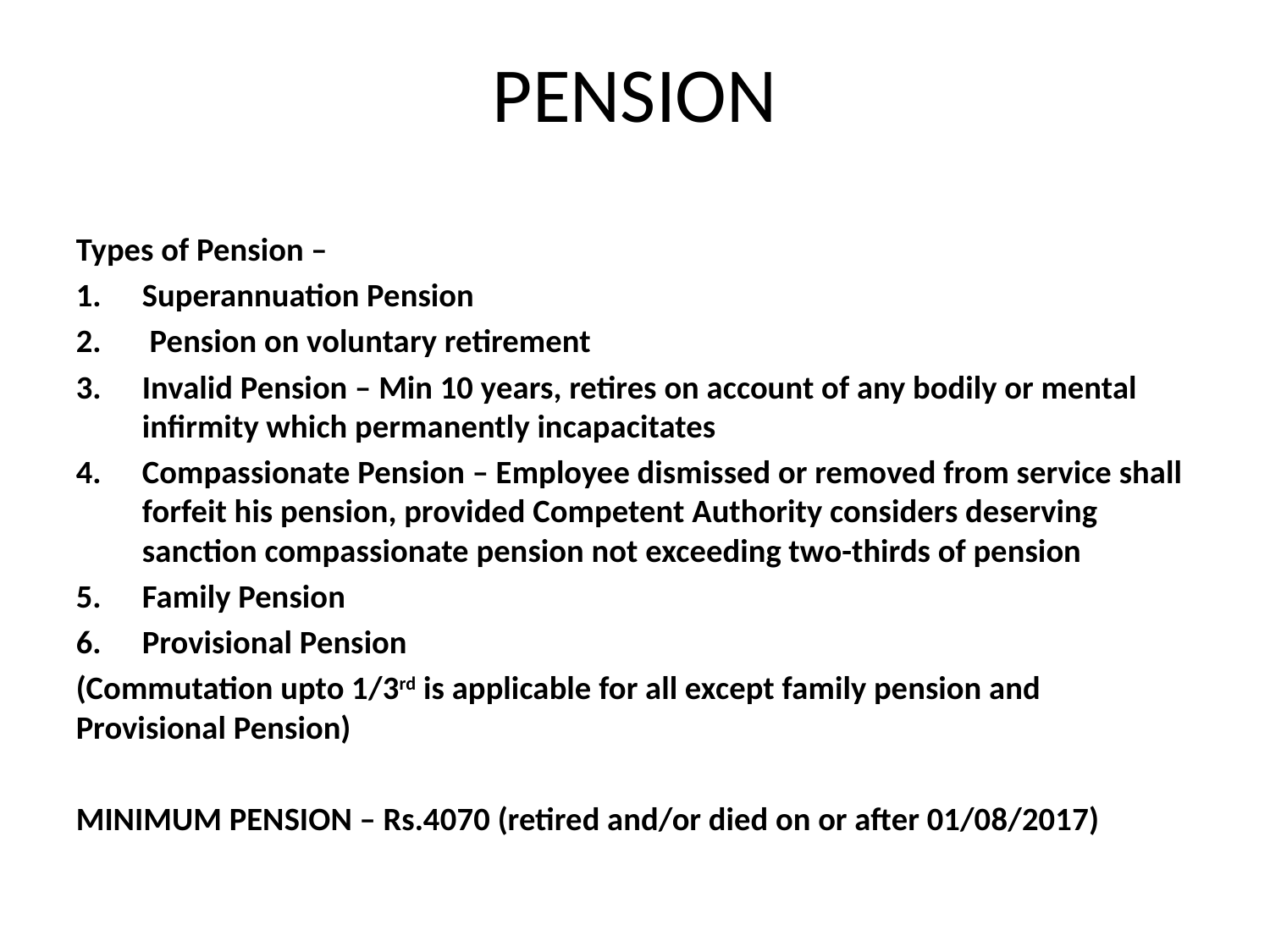

PENSION
Types of Pension –
Superannuation Pension
 Pension on voluntary retirement
Invalid Pension – Min 10 years, retires on account of any bodily or mental infirmity which permanently incapacitates
Compassionate Pension – Employee dismissed or removed from service shall forfeit his pension, provided Competent Authority considers deserving sanction compassionate pension not exceeding two-thirds of pension
Family Pension
Provisional Pension
(Commutation upto 1/3rd is applicable for all except family pension and Provisional Pension)

MINIMUM PENSION – Rs.4070 (retired and/or died on or after 01/08/2017)